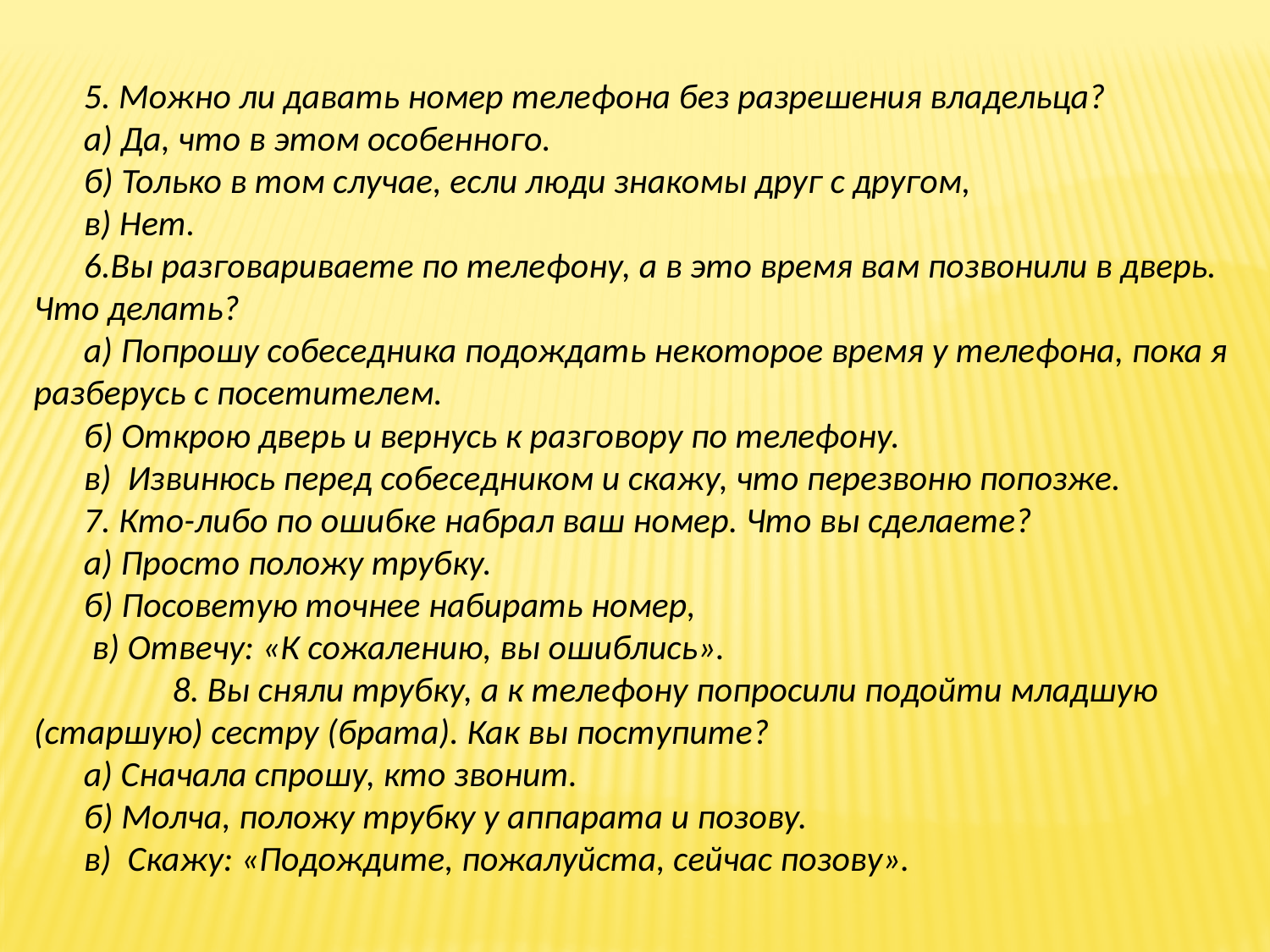

5. Можно ли давать номер телефона без разрешения владельца?
а) Да, что в этом особенного.
б) Только в том случае, если люди знакомы друг с другом,
в) Нет.
6.Вы разговариваете по телефону, а в это время вам позвонили в дверь. Что делать?
а) Попрошу собеседника подождать некоторое время у телефона, пока я разберусь с посетителем.
б) Открою дверь и вернусь к разговору по телефону.
в)  Извинюсь перед собеседником и скажу, что перезвоню попозже.
7. Кто-либо по ошибке набрал ваш номер. Что вы сделаете?
а) Просто положу трубку.
б) Посоветую точнее набирать номер,
 в) Отвечу: «К сожалению, вы ошиблись».
           8. Вы сняли трубку, а к телефону попросили подойти младшую (старшую) сестру (брата). Как вы поступите?
а) Сначала спрошу, кто звонит.
б) Молча, положу трубку у аппарата и позову.
в)  Скажу: «Подождите, пожалуйста, сейчас позову».